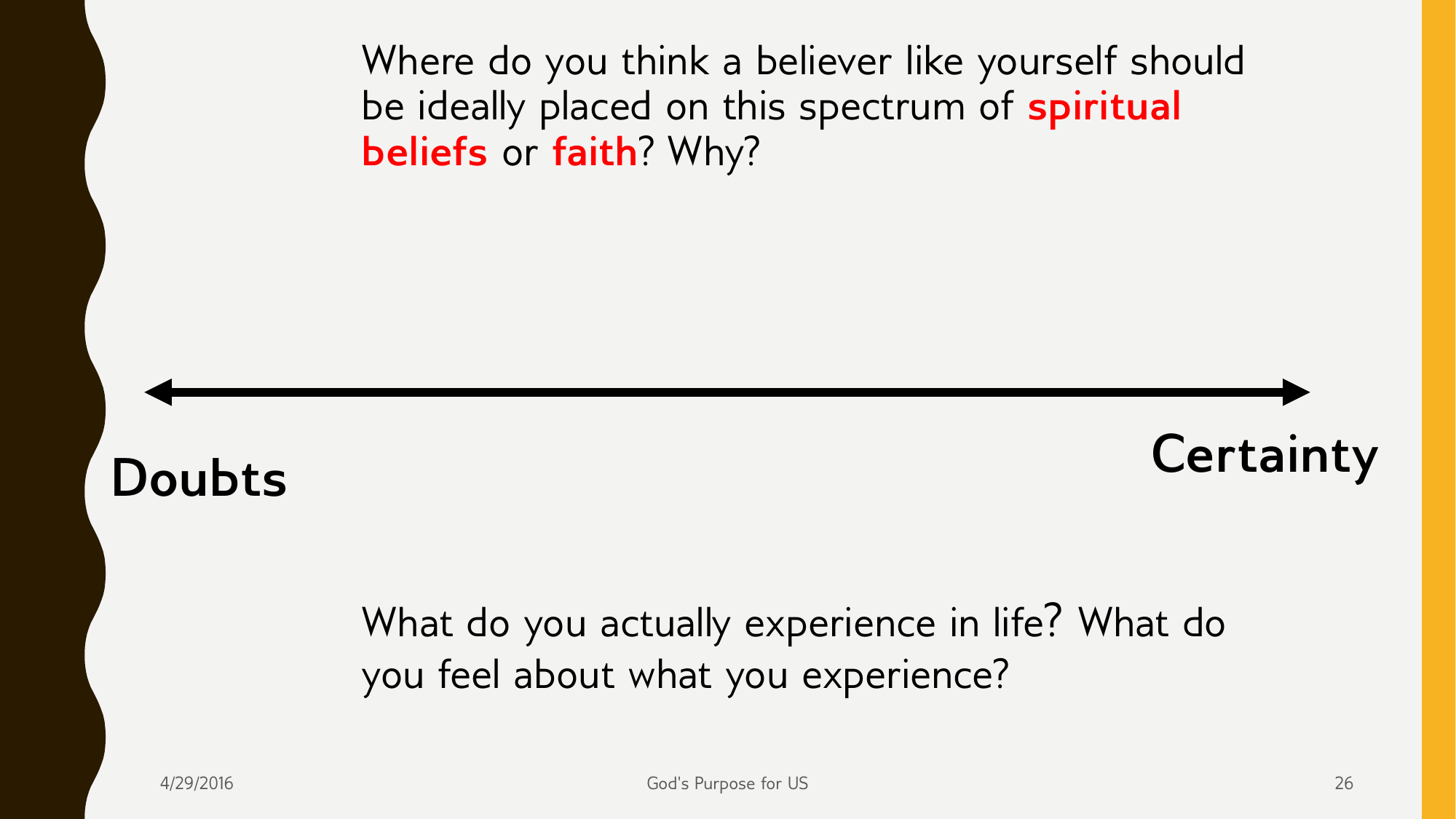

Where do you think a believer like yourself should be ideally placed on this spectrum of spiritual beliefs or faith? Why?
Certainty
Doubts
What do you actually experience in life? What do you feel about what you experience?

4/29/2016
God's Purpose for US
26